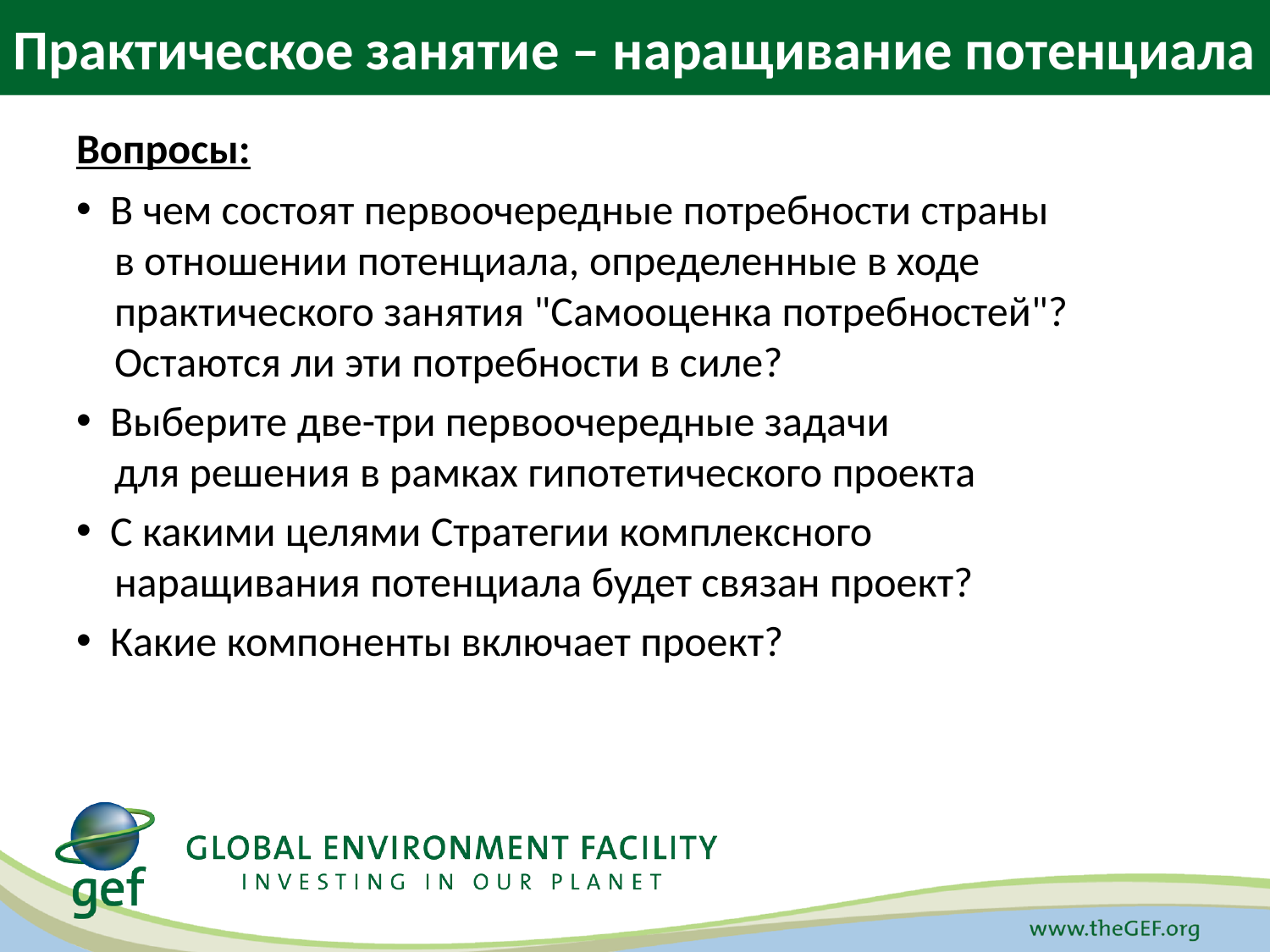

Практическое занятие – наращивание потенциала
Вопросы:
  В чем состоят первоочередные потребности страны
    в отношении потенциала, определенные в ходе
    практического занятия "Самооценка потребностей"?
    Остаются ли эти потребности в силе?
  Выберите две-три первоочередные задачи
    для решения в рамках гипотетического проекта
  С какими целями Стратегии комплексного
    наращивания потенциала будет связан проект?
  Какие компоненты включает проект?